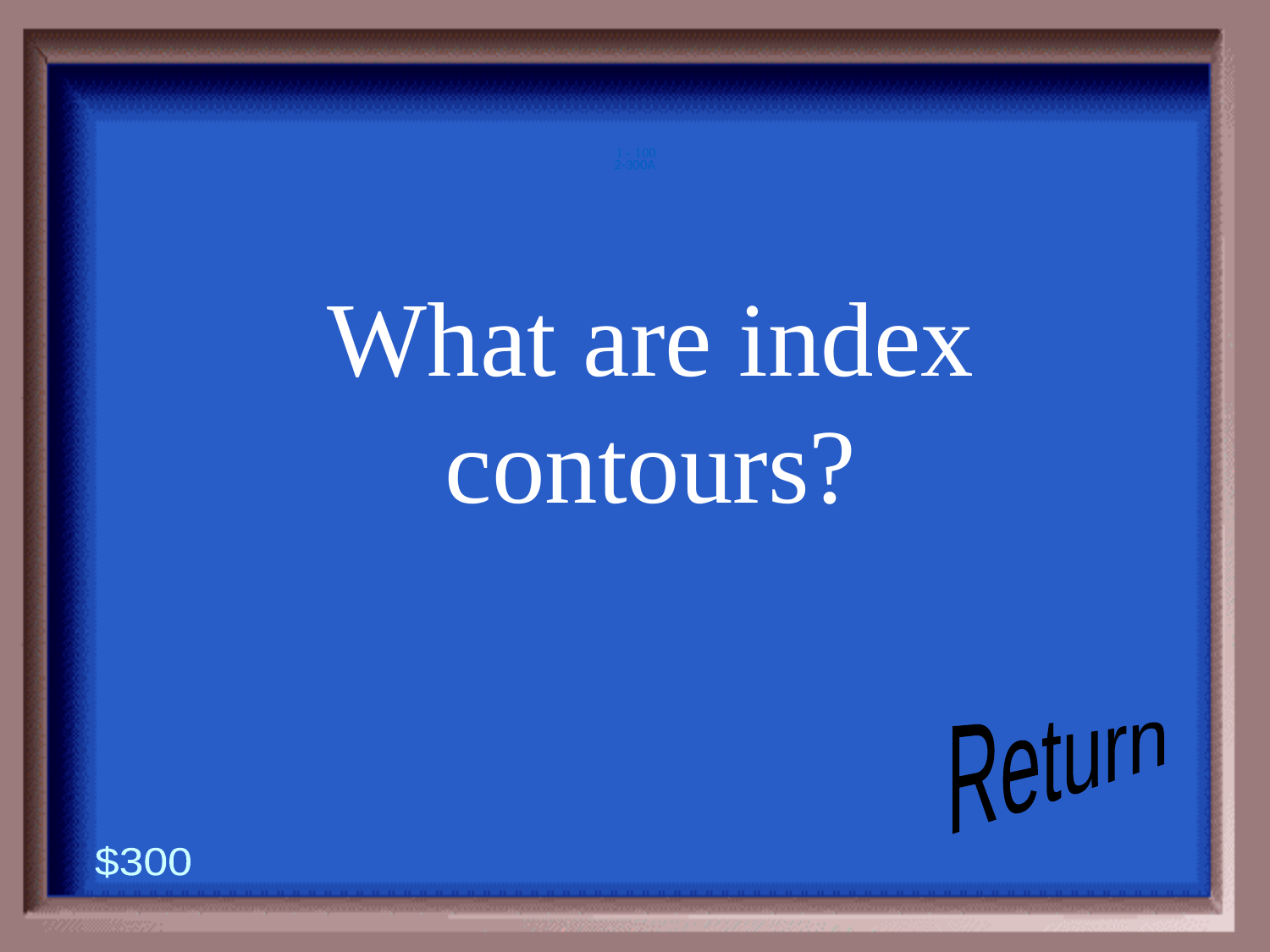

2-300A
1 - 100
What are index contours?
Return
$300